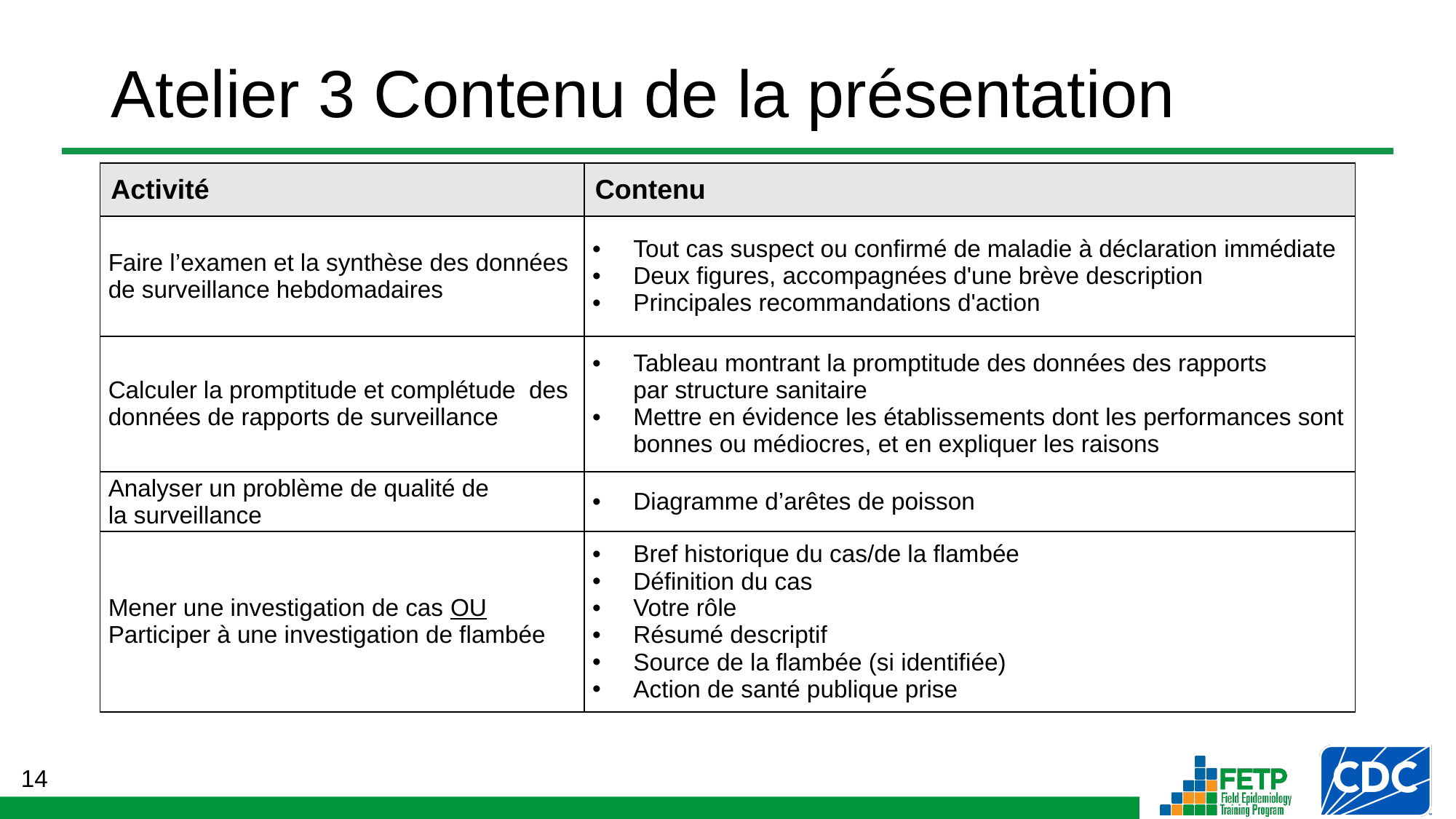

# Atelier 3 Contenu de la présentation
| Activité | Contenu |
| --- | --- |
| Faire l’examen et la synthèse des données de surveillance hebdomadaires | Tout cas suspect ou confirmé de maladie à déclaration immédiate Deux figures, accompagnées d'une brève description Principales recommandations d'action |
| Calculer la promptitude et complétude des données de rapports de surveillance | Tableau montrant la promptitude des données des rapports par structure sanitaire Mettre en évidence les établissements dont les performances sont bonnes ou médiocres, et en expliquer les raisons |
| Analyser un problème de qualité de la surveillance | Diagramme d’arêtes de poisson |
| Mener une investigation de cas OU Participer à une investigation de flambée | Bref historique du cas/de la flambée Définition du cas Votre rôle Résumé descriptif Source de la flambée (si identifiée) Action de santé publique prise |